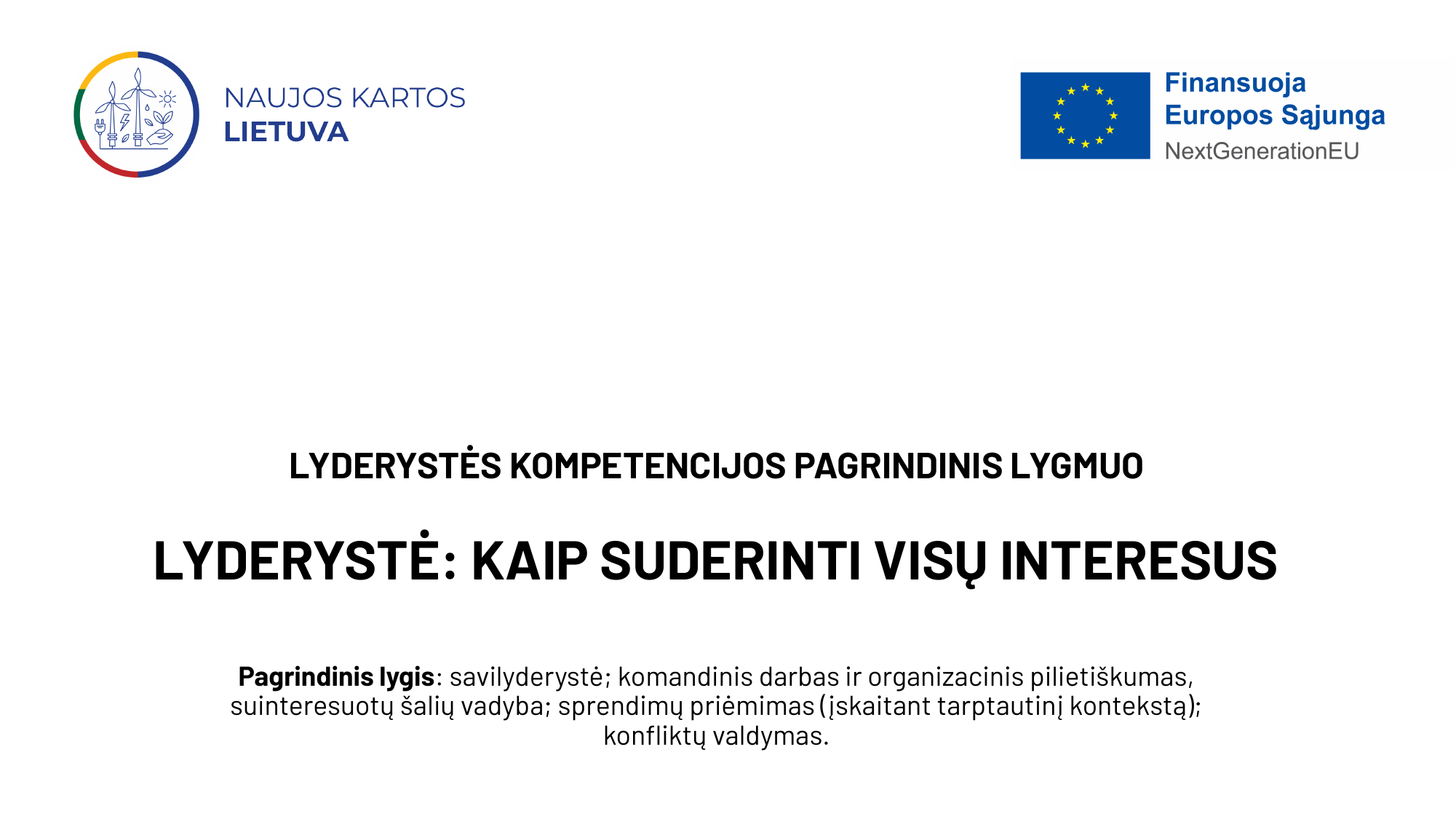

# LYDERYSTĖS KOMPETENCIJOS PAGRINDINIS LYGMUO LYDERYSTĖ: KAIP SUDERINTI VISŲ INTERESUS
Pagrindinis lygis: savilyderystė; komandinis darbas ir organizacinis pilietiškumas, suinteresuotų šalių vadyba; sprendimų priėmimas (įskaitant tarptautinį kontekstą); konfliktų valdymas.